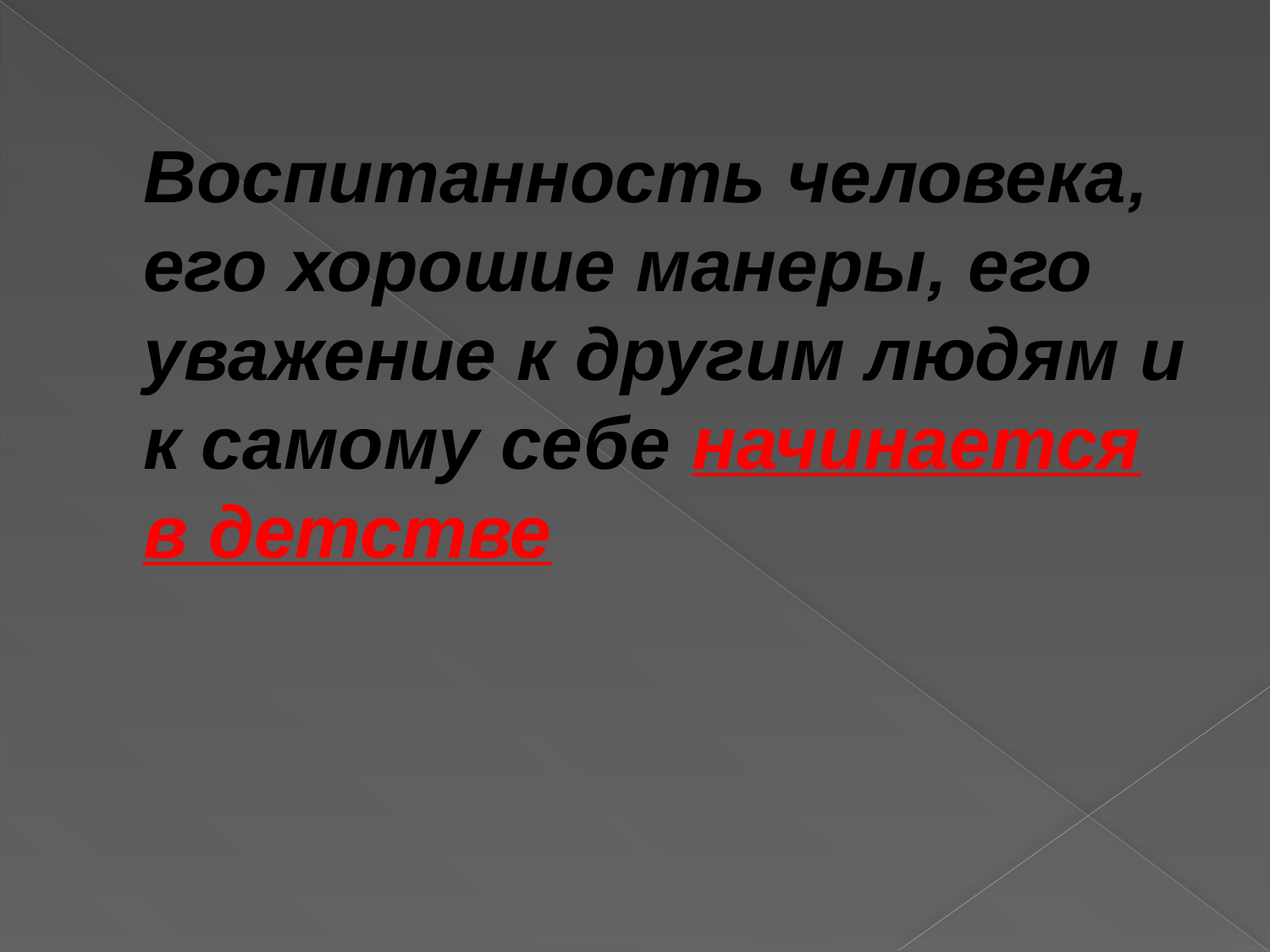

# Воспитанность человека, его хорошие манеры, его уважение к другим людям и к самому себе начинается в детстве